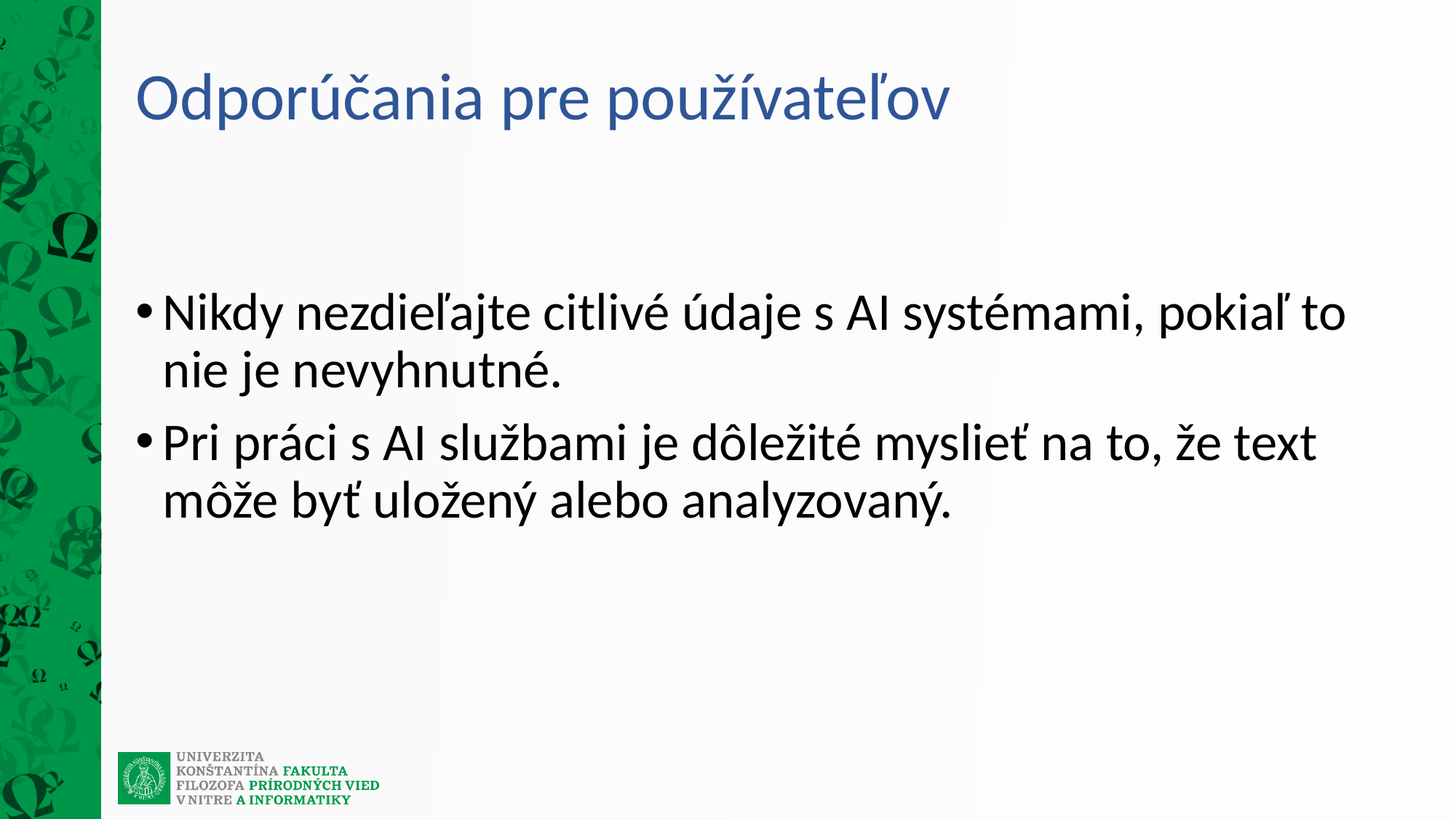

# Odporúčania pre používateľov

Nikdy nezdieľajte citlivé údaje s AI systémami, pokiaľ to nie je nevyhnutné.
Pri práci s AI službami je dôležité myslieť na to, že text môže byť uložený alebo analyzovaný.